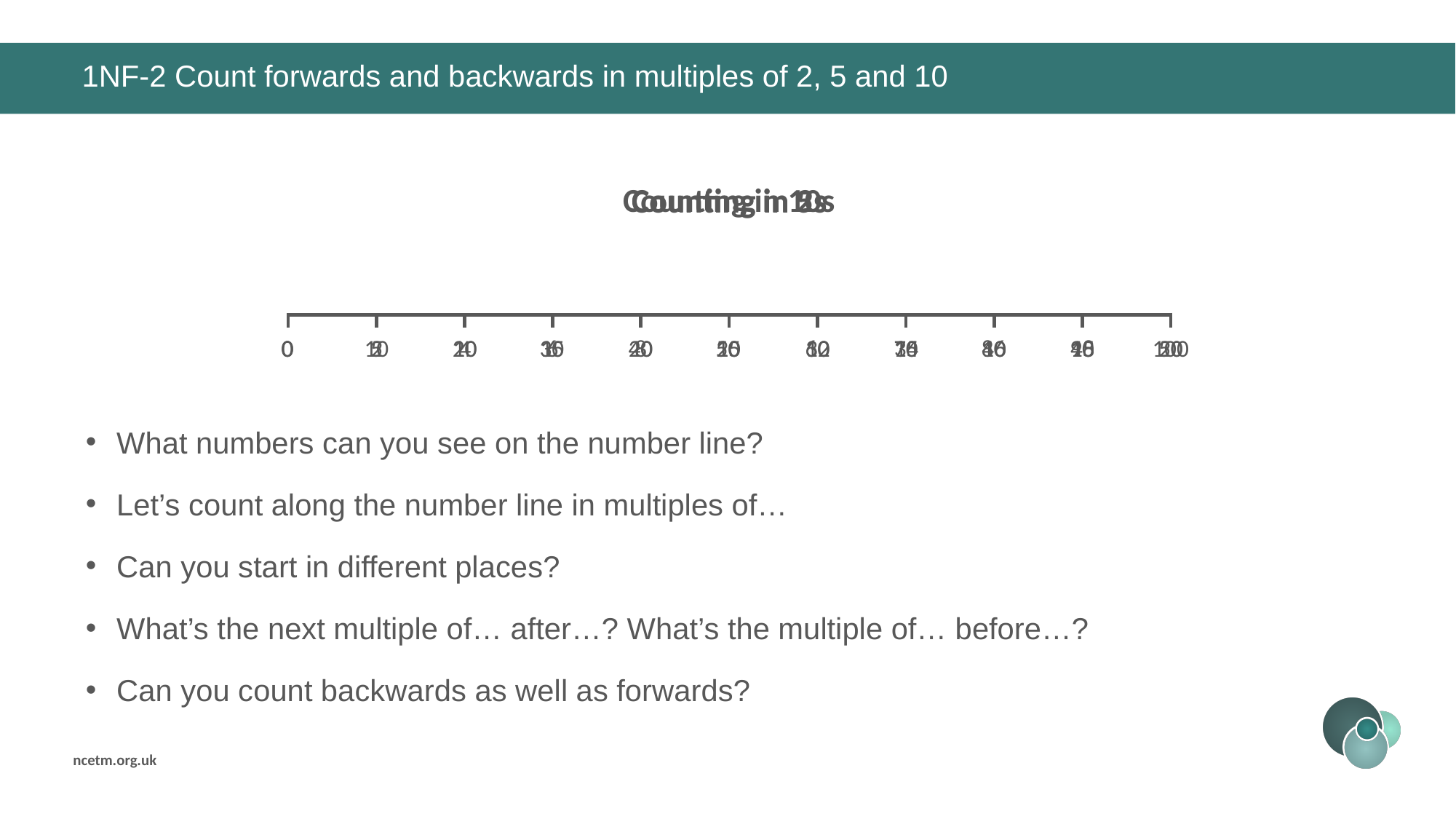

# 1NF-2 Count forwards and backwards in multiples of 2, 5 and 10
Counting in 10s
0
10
20
30
40
50
60
70
80
90
100
Counting in 2s
0
2
4
6
8
10
12
14
16
18
20
Counting in 5s
0
5
10
15
20
25
30
35
40
45
50
What numbers can you see on the number line?
Let’s count along the number line in multiples of…
Can you start in different places?
What’s the next multiple of… after…? What’s the multiple of… before…?
Can you count backwards as well as forwards?